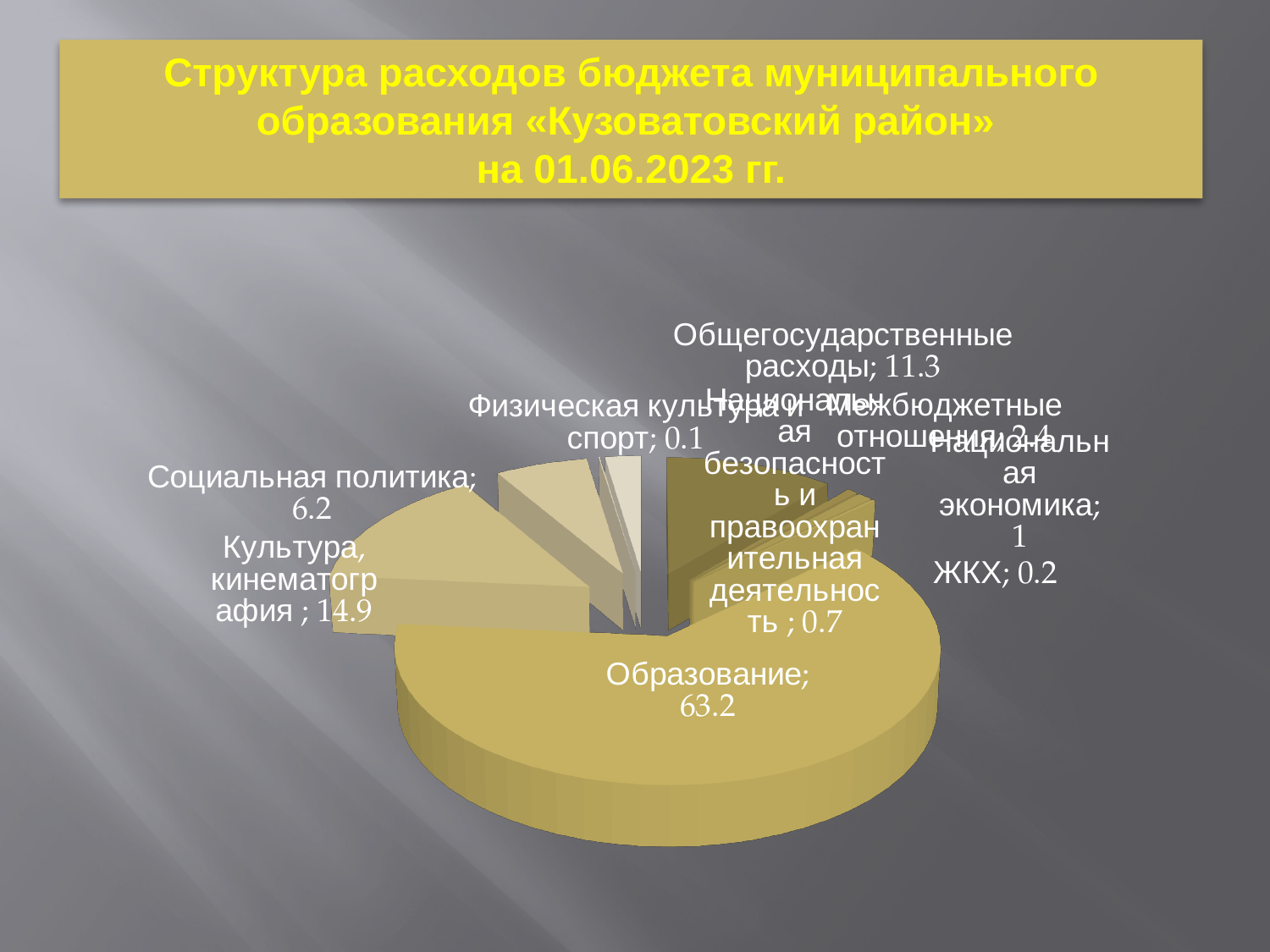

# Структура расходов бюджета муниципального образования «Кузоватовский район» на 01.06.2023 гг.

[unsupported chart]